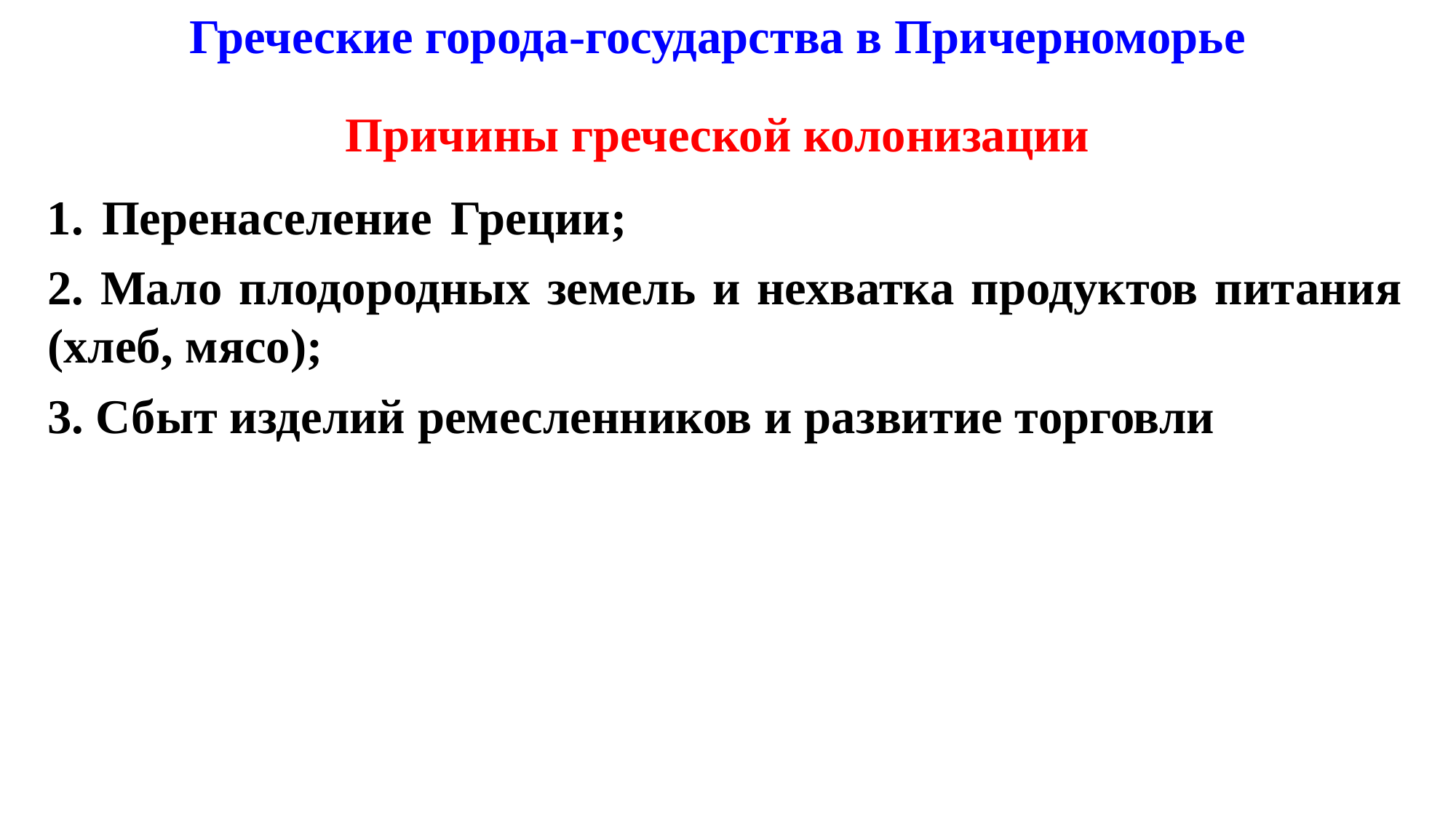

Греческие города-государства в Причерноморье
Причины греческой колонизации
1. Перенаселение Греции;
2. Мало плодородных земель и нехватка продуктов питания (хлеб, мясо);
3. Сбыт изделий ремесленников и развитие торговли